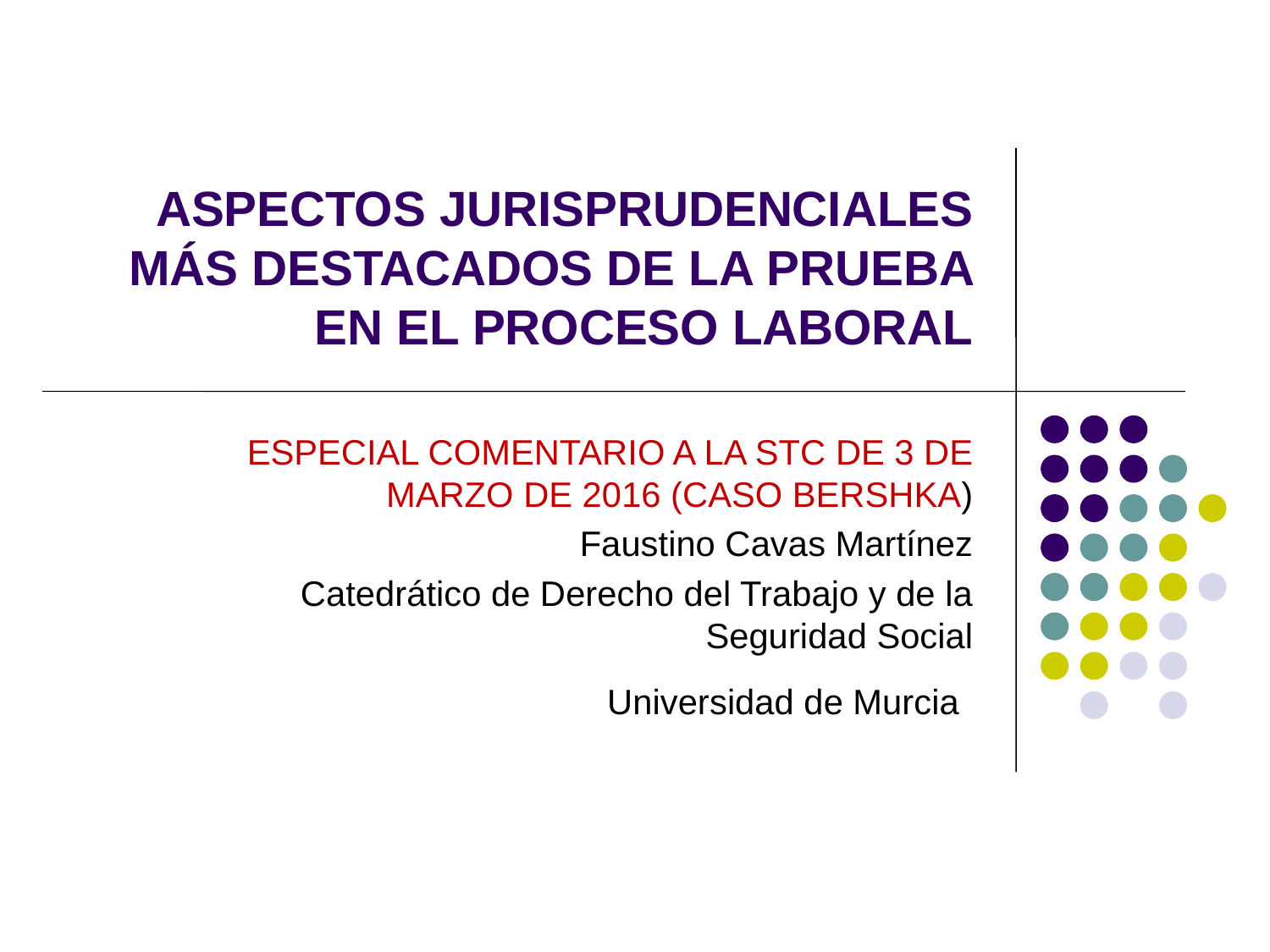

# ASPECTOS JURISPRUDENCIALES MÁS DESTACADOS DE LA PRUEBA EN EL PROCESO LABORAL
ESPECIAL COMENTARIO A LA STC DE 3 DE MARZO DE 2016 (CASO BERSHKA)
Faustino Cavas Martínez
Catedrático de Derecho del Trabajo y de la Seguridad Social
Universidad de Murcia